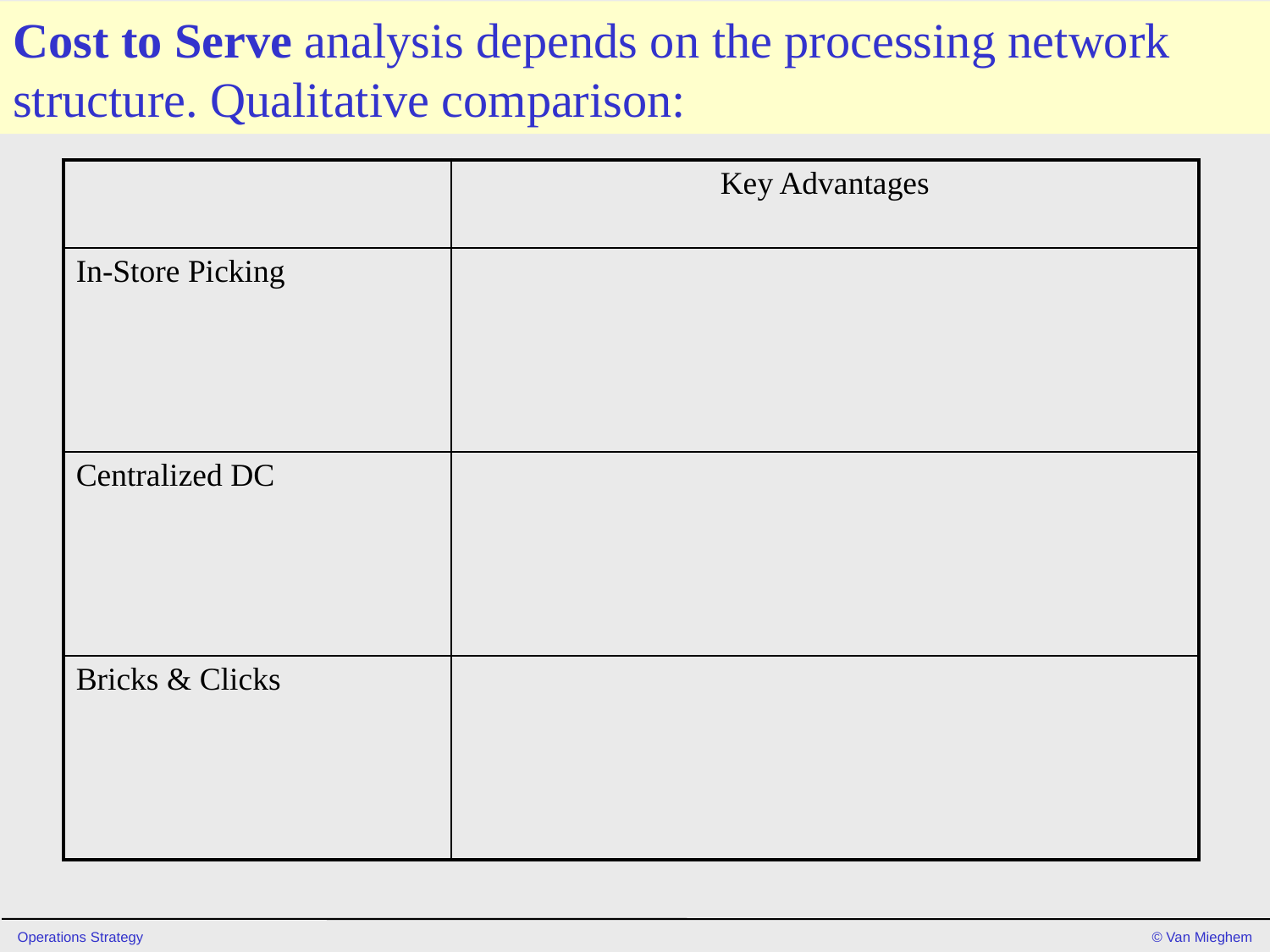

# Cost to Serve analysis depends on the processing network structure. Qualitative comparison:
|  | Key Advantages |
| --- | --- |
| In-Store Picking |  |
| Centralized DC |  |
| Bricks & Clicks |  |